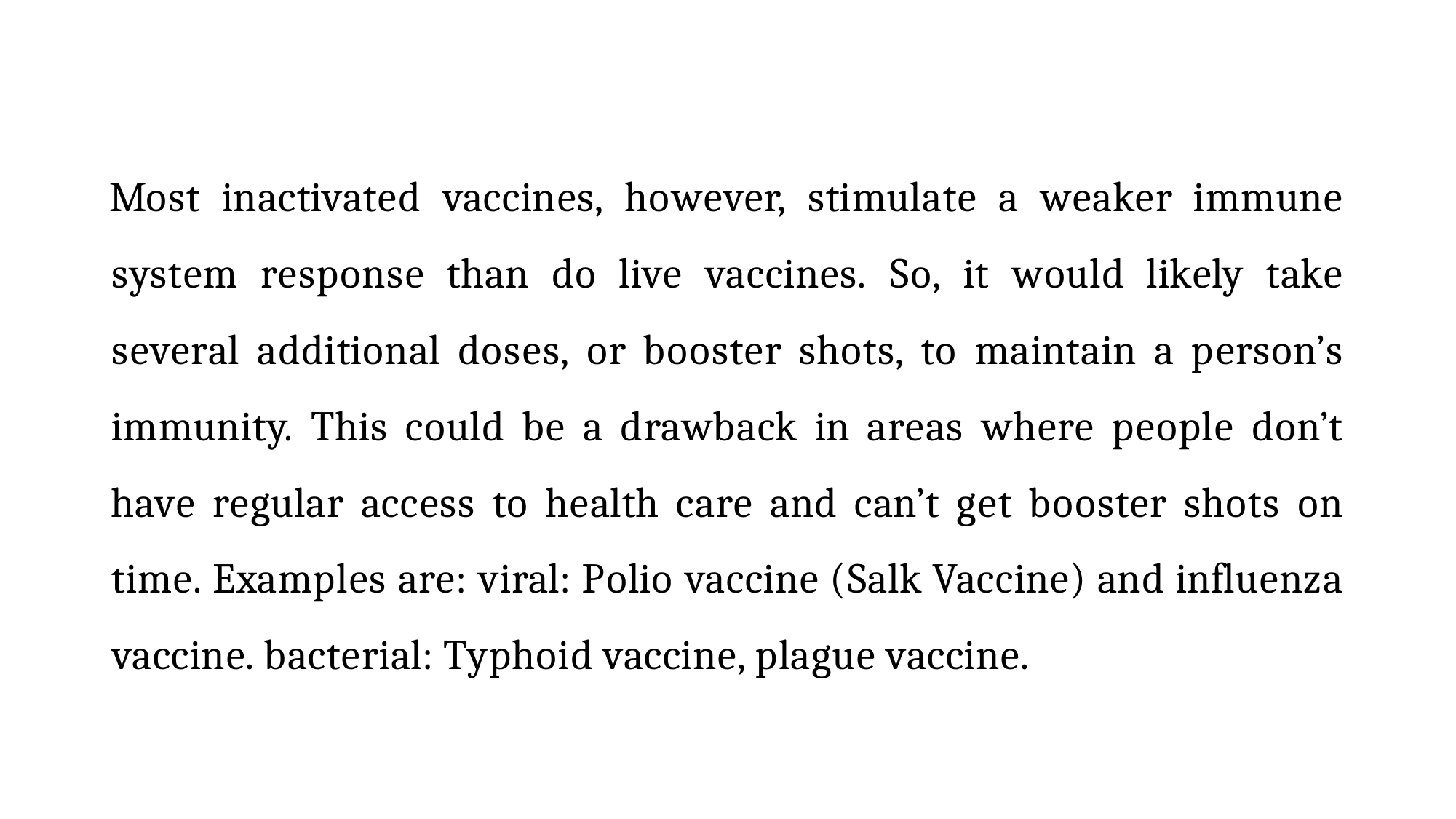

Most inactivated vaccines, however, stimulate a weaker immune system response than do live vaccines. So, it would likely take several additional doses, or booster shots, to maintain a person’s immunity. This could be a drawback in areas where people don’t have regular access to health care and can’t get booster shots on time. Examples are: viral: Polio vaccine (Salk Vaccine) and influenza vaccine. bacterial: Typhoid vaccine, plague vaccine.